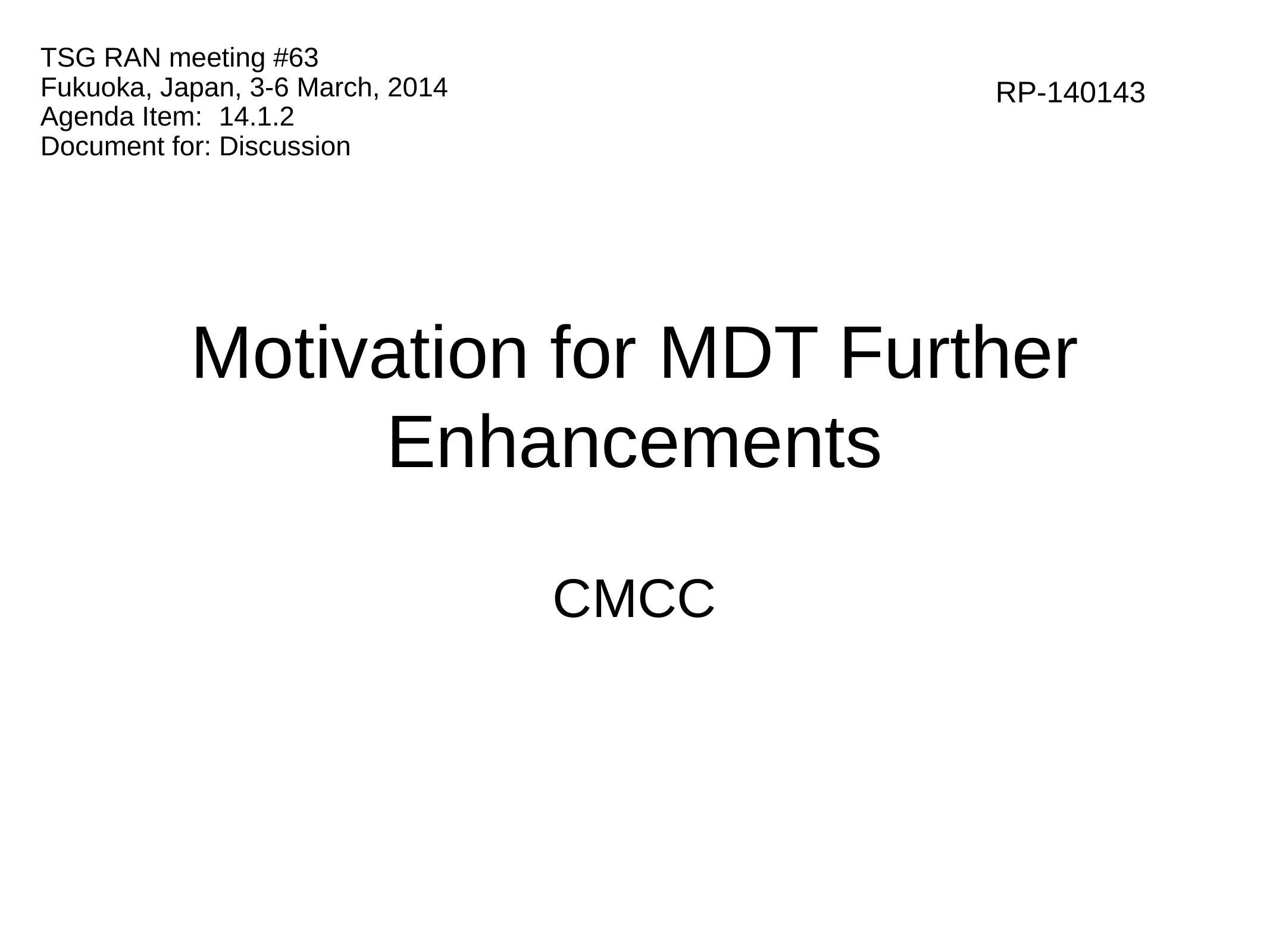

TSG RAN meeting #63
Fukuoka, Japan, 3-6 March, 2014
Agenda Item:	14.1.2
Document for: Discussion
RP-140143
# Motivation for MDT Further Enhancements
CMCC